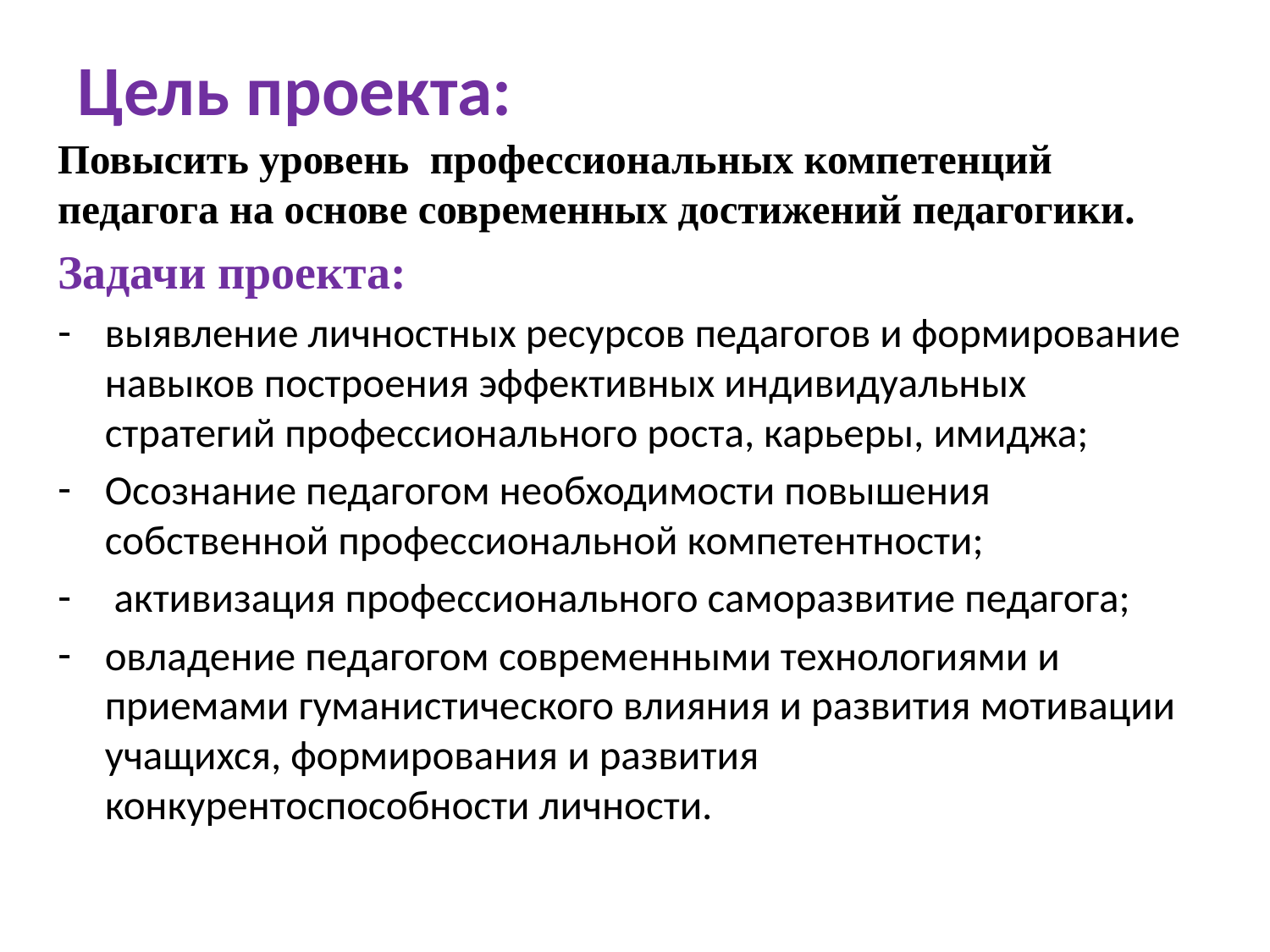

# Цель проекта:
Повысить уровень  профессиональных компетенций педагога на основе современных достижений педагогики.
Задачи проекта:
выявление личностных ресурсов педагогов и формирование навыков построения эффективных индивидуальных стратегий профессионального роста, карьеры, имиджа;
Осознание педагогом необходимости повышения собственной профессиональной компетентности;
 активизация профессионального саморазвитие педагога;
овладение педагогом современными технологиями и   приемами гуманистического влияния и развития мотивации учащихся, формирования и развития конкурентоспособности личности.